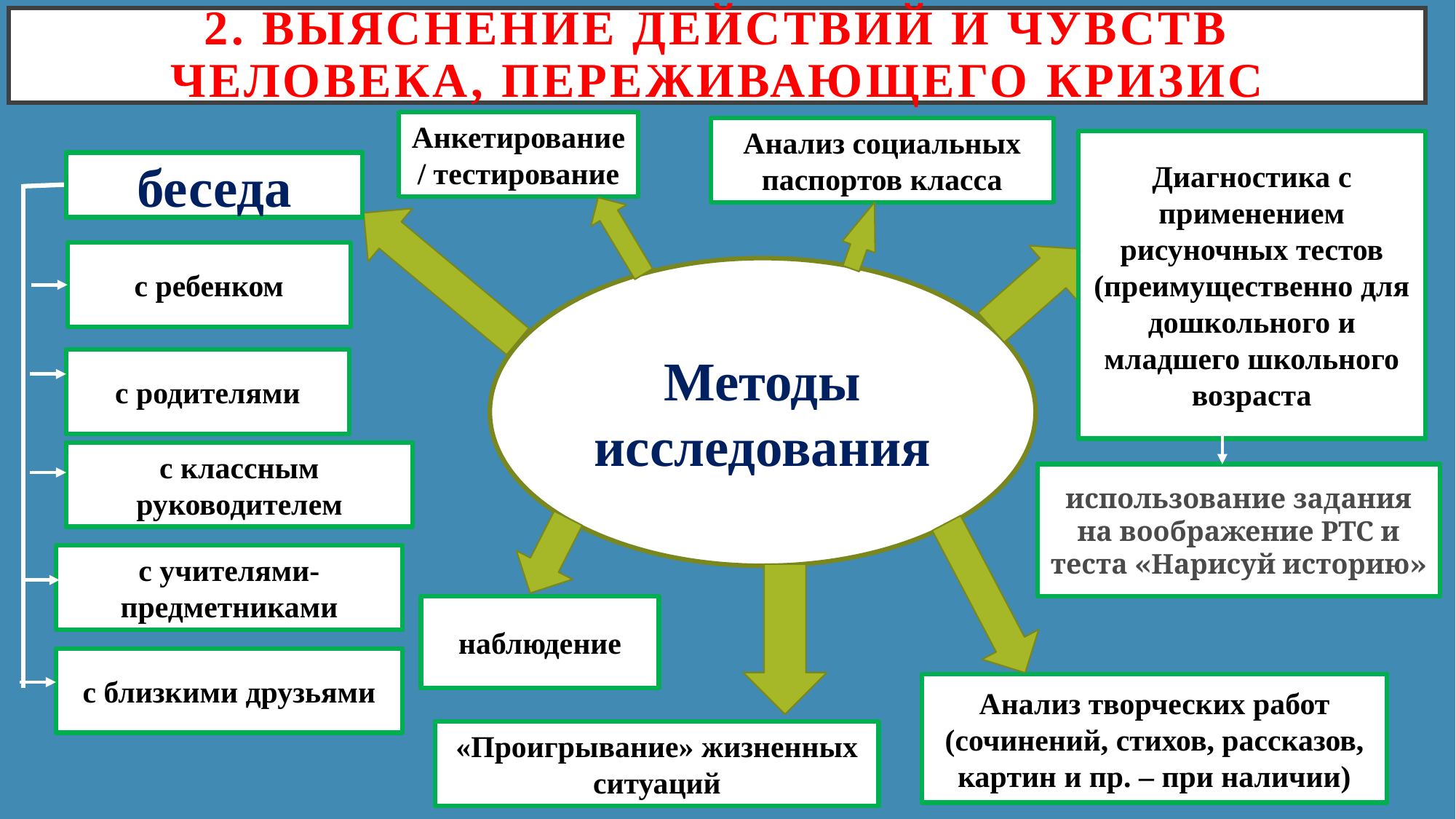

# 2. Выяснение действий и чувств человека, переживающего кризис
Анкетирование / тестирование
Анализ социальных паспортов класса
Диагностика с применением рисуночных тестов (преимущественно для дошкольного и младшего школьного возраста
беседа
беседа
беседа

с ребенком
Методы исследования
с родителями
с классным руководителем
использование задания на воображение РТС и теста «Нарисуй историю»

с учителями-предметниками

наблюдение
с близкими друзьями
Анализ творческих работ (сочинений, стихов, рассказов, картин и пр. – при наличии)
«Проигрывание» жизненных ситуаций